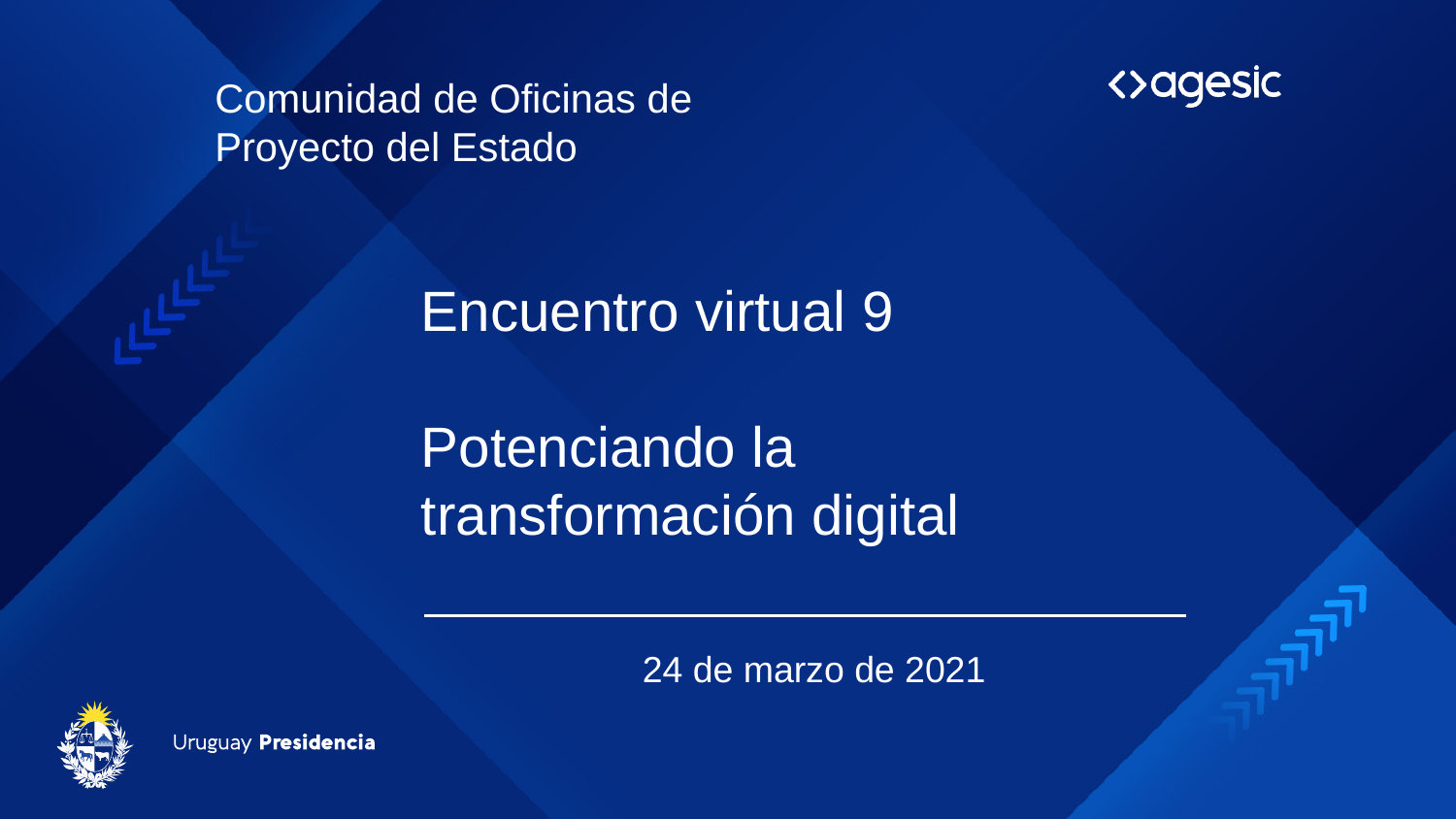

Comunidad de Oficinas de Proyecto del Estado
Encuentro virtual 9

Potenciando la transformación digital
24 de marzo de 2021